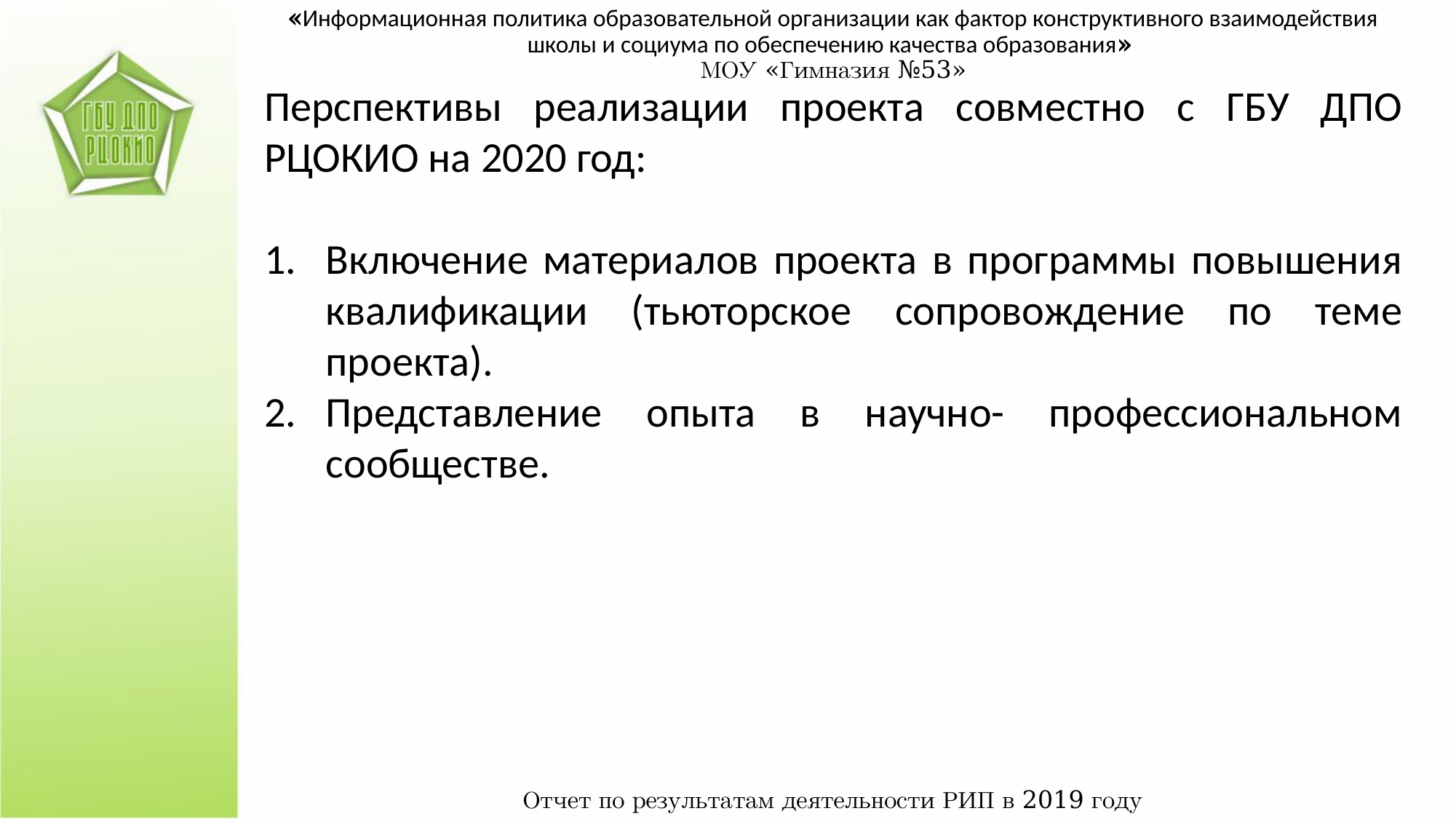

«Информационная политика образовательной организации как фактор конструктивного взаимодействия школы и социума по обеспечению качества образования»
МОУ «Гимназия №53»
Перспективы реализации проекта совместно с ГБУ ДПО РЦОКИО на 2020 год:

Включение материалов проекта в программы повышения квалификации (тьюторское сопровождение по теме проекта).
Представление опыта в научно- профессиональном сообществе.

Отчет по результатам деятельности РИП в 2019 году